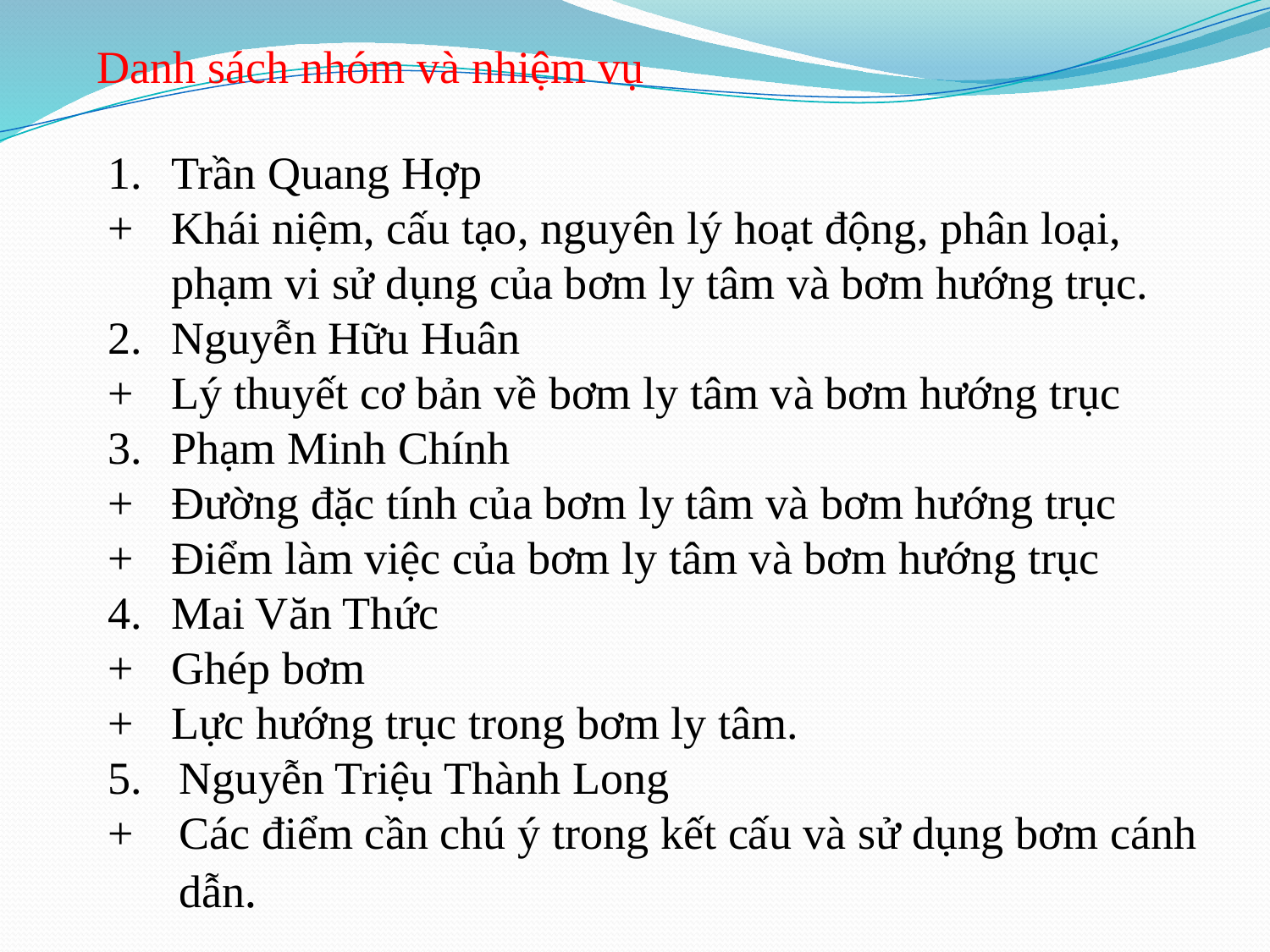

Danh sách nhóm và nhiệm vụ
Trần Quang Hợp
+	Khái niệm, cấu tạo, nguyên lý hoạt động, phân loại, phạm vi sử dụng của bơm ly tâm và bơm hướng trục.
2.	Nguyễn Hữu Huân
+	Lý thuyết cơ bản về bơm ly tâm và bơm hướng trục
3.	Phạm Minh Chính
+	Đường đặc tính của bơm ly tâm và bơm hướng trục
+	Điểm làm việc của bơm ly tâm và bơm hướng trục
4.	Mai Văn Thức
+	Ghép bơm
+	Lực hướng trục trong bơm ly tâm.
Nguyễn Triệu Thành Long
+	Các điểm cần chú ý trong kết cấu và sử dụng bơm cánh dẫn.